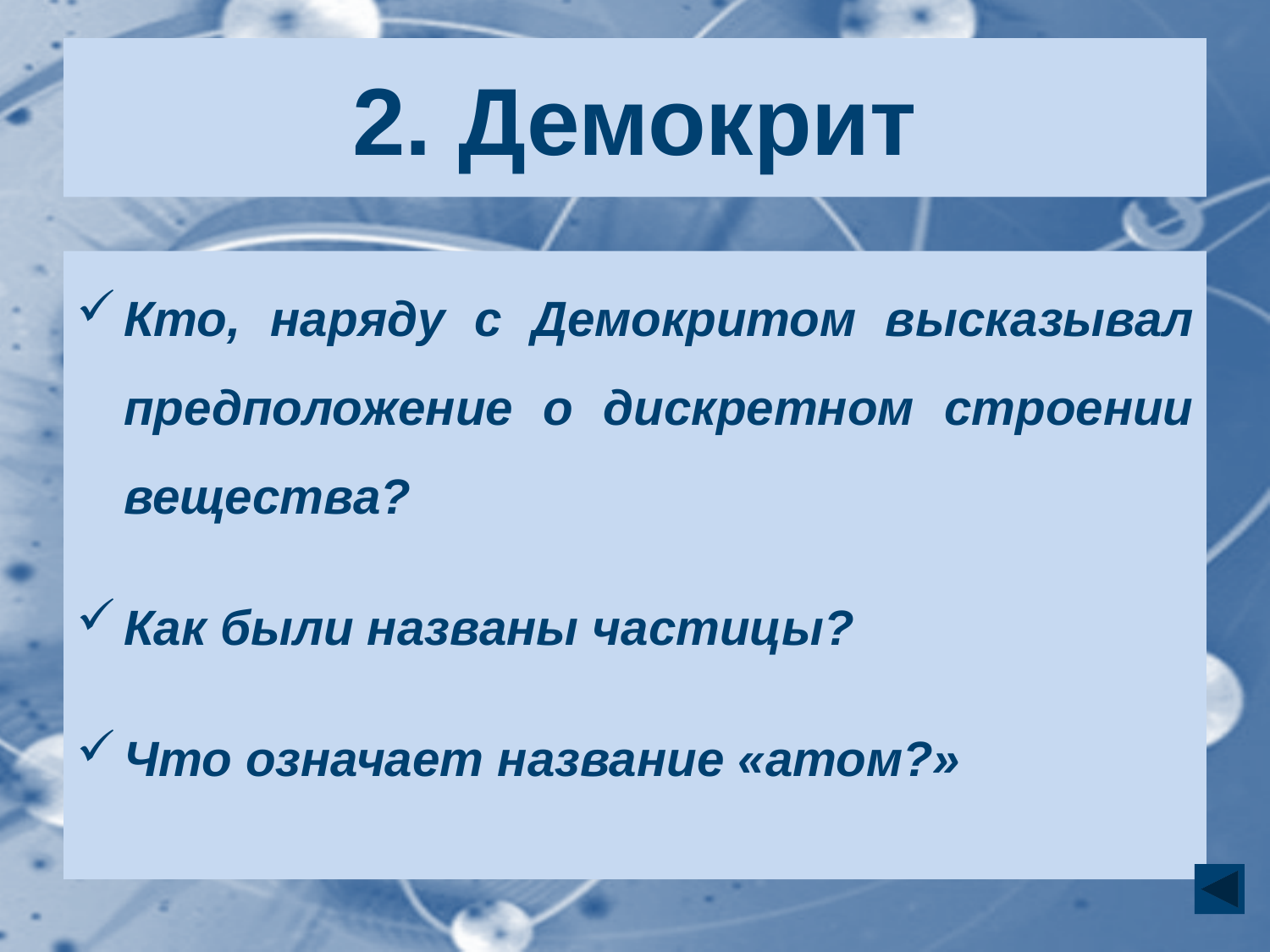

# 2. Демокрит
Кто, наряду с Демокритом высказывал предположение о дискретном строении вещества?
Как были названы частицы?
Что означает название «атом?»